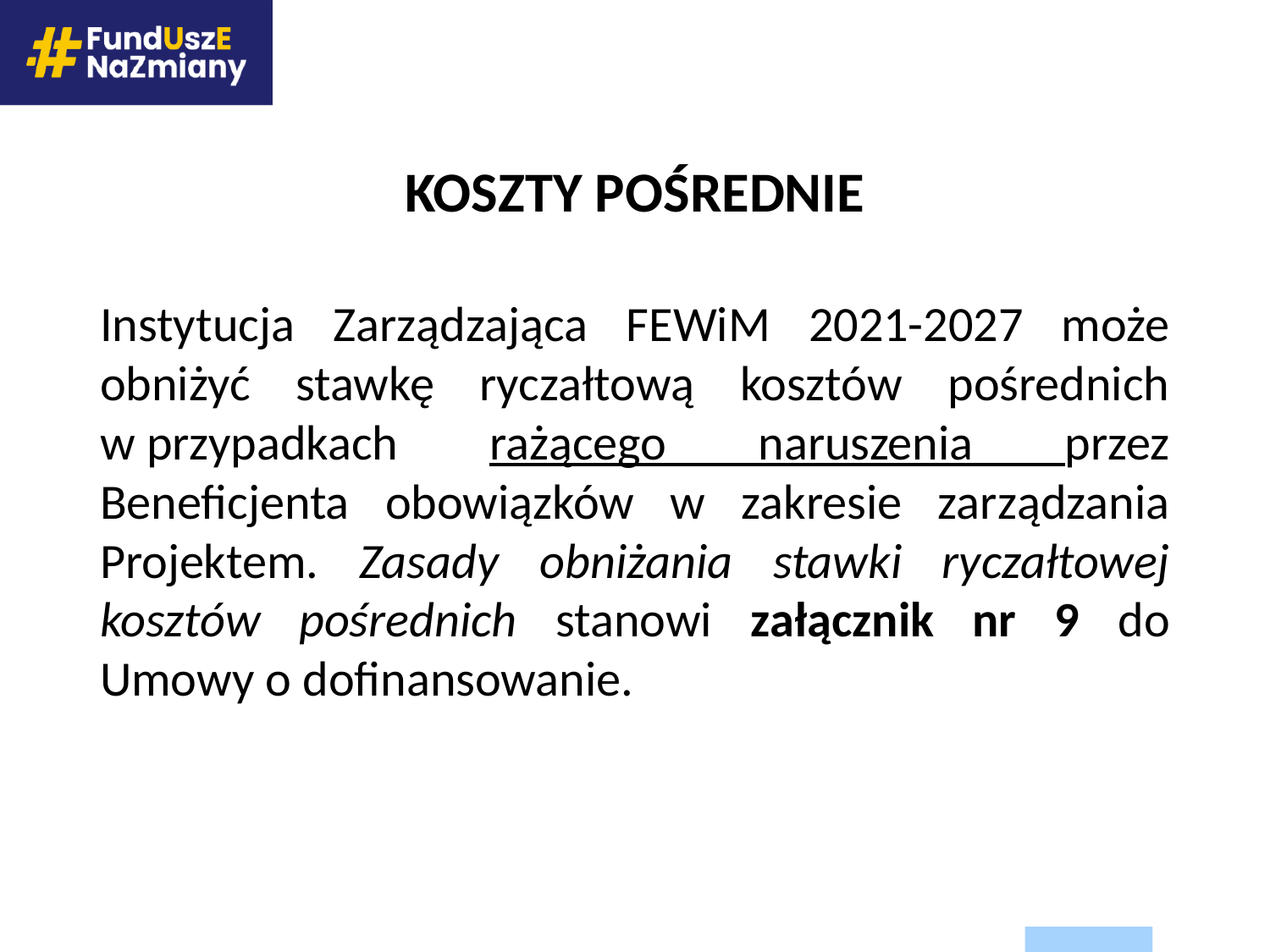

# KOSZTY POŚREDNIE
Instytucja Zarządzająca FEWiM 2021-2027 może obniżyć stawkę ryczałtową kosztów pośrednich w przypadkach rażącego naruszenia przez Beneficjenta obowiązków w zakresie zarządzania Projektem. Zasady obniżania stawki ryczałtowej kosztów pośrednich stanowi załącznik nr 9 do Umowy o dofinansowanie.